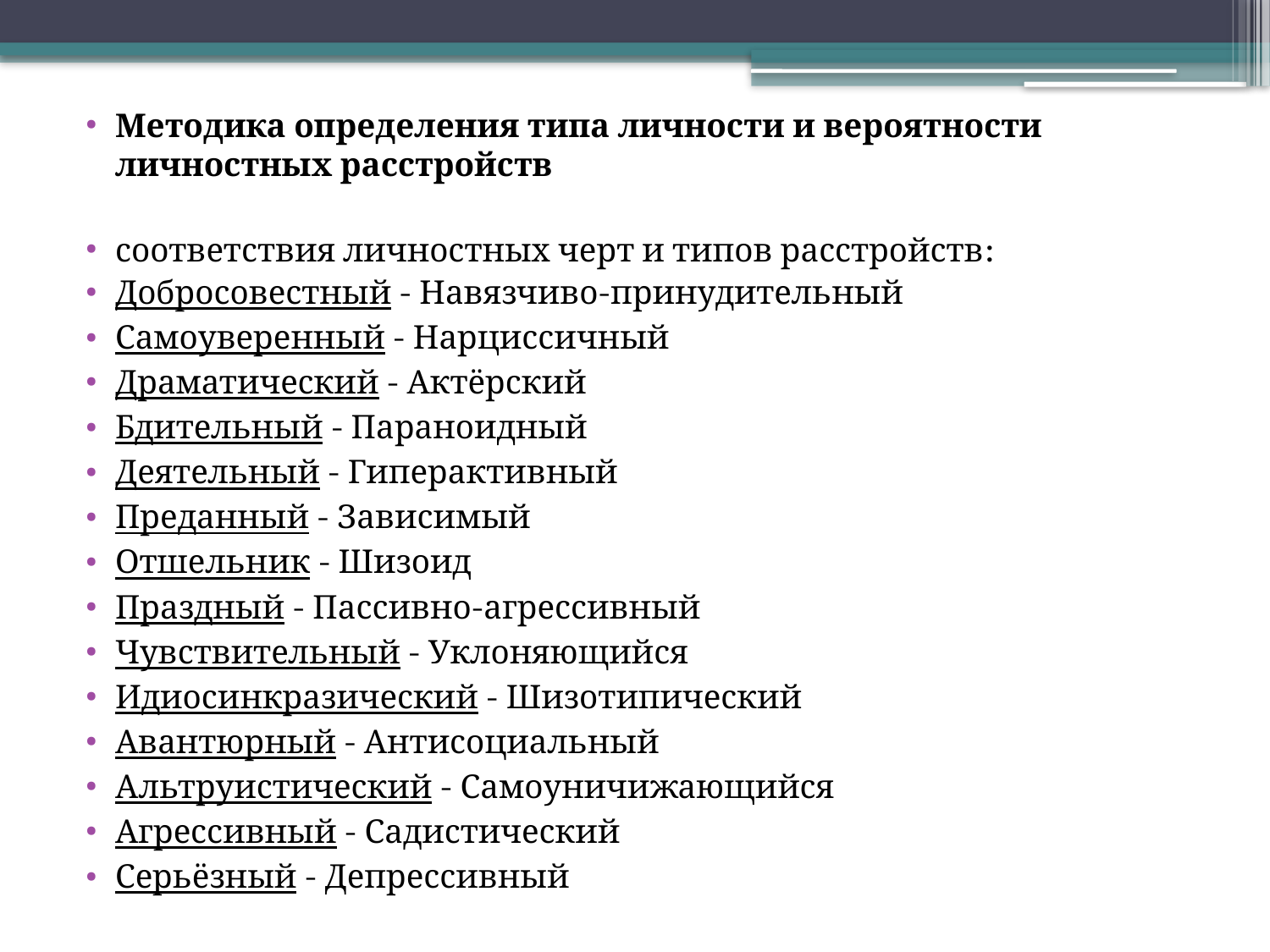

Методика определения типа личности и вероятности личностных расстройств

соответствия личностных черт и типов расстройств:
Добросовестный - Навязчиво-принудительный
Самоуверенный - Нарциссичный
Драматический - Актёрский
Бдительный - Параноидный
Деятельный - Гиперактивный
Преданный - Зависимый
Отшельник - Шизоид
Праздный - Пассивно-агрессивный
Чувствительный - Уклоняющийся
Идиосинкразический - Шизотипический
Авантюрный - Антисоциальный
Альтруистический - Самоуничижающийся
Агрессивный - Садистический
Серьёзный - Депрессивный